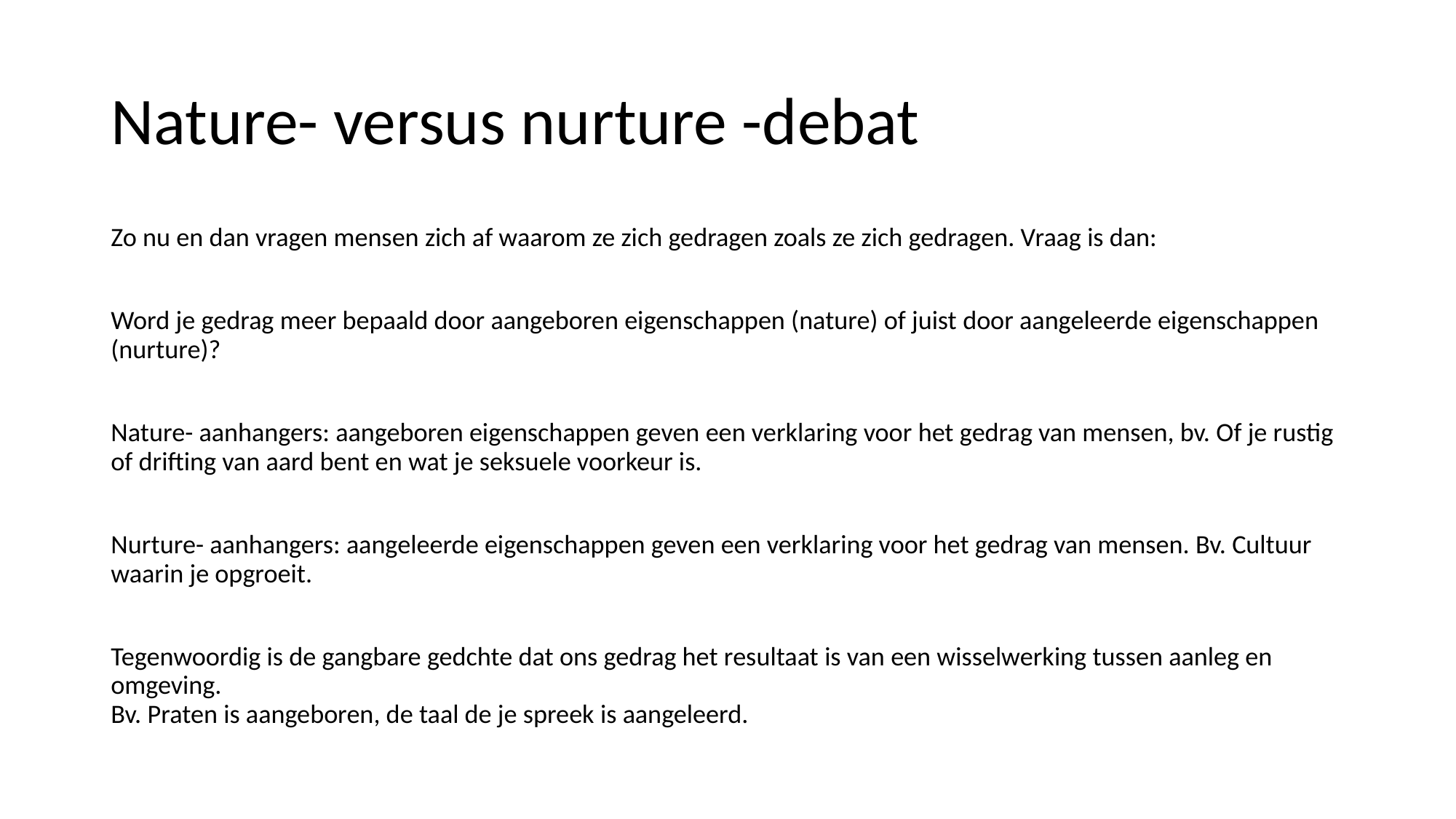

# Nature- versus nurture -debat
Zo nu en dan vragen mensen zich af waarom ze zich gedragen zoals ze zich gedragen. Vraag is dan:

Word je gedrag meer bepaald door aangeboren eigenschappen (nature) of juist door aangeleerde eigenschappen (nurture)?

Nature- aanhangers: aangeboren eigenschappen geven een verklaring voor het gedrag van mensen, bv. Of je rustig of drifting van aard bent en wat je seksuele voorkeur is.

Nurture- aanhangers: aangeleerde eigenschappen geven een verklaring voor het gedrag van mensen. Bv. Cultuur waarin je opgroeit.

Tegenwoordig is de gangbare gedchte dat ons gedrag het resultaat is van een wisselwerking tussen aanleg en omgeving.
Bv. Praten is aangeboren, de taal de je spreek is aangeleerd.